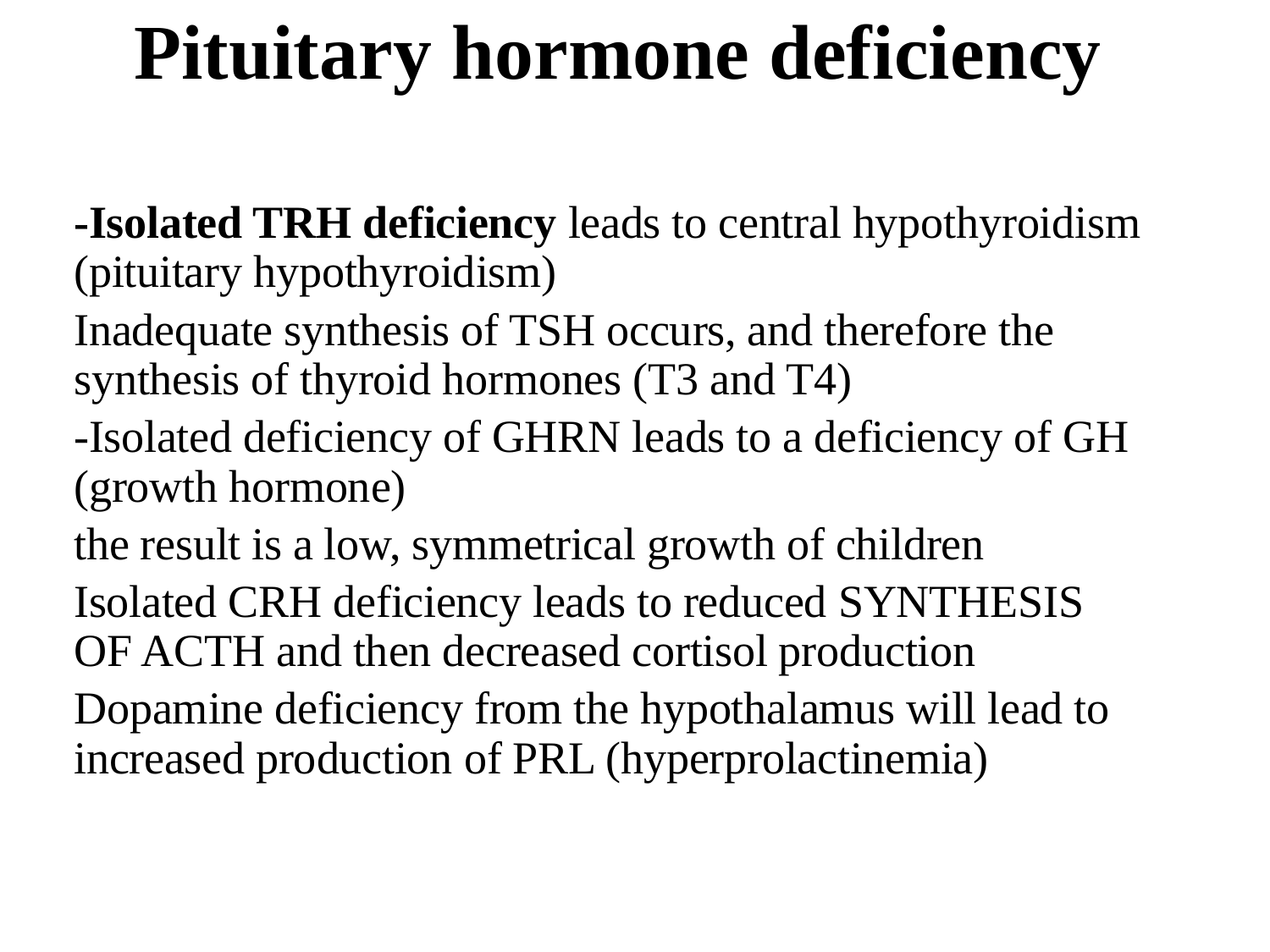

# Pituitary hormone deficiency

-Isolated TRH deficiency leads to central hypothyroidism (pituitary hypothyroidism)
Inadequate synthesis of TSH occurs, and therefore the synthesis of thyroid hormones (T3 and T4)
-Isolated deficiency of GHRN leads to a deficiency of GH (growth hormone)
the result is a low, symmetrical growth of children
Isolated CRH deficiency leads to reduced SYNTHESIS OF ACTH and then decreased cortisol production
Dopamine deficiency from the hypothalamus will lead to increased production of PRL (hyperprolactinemia)